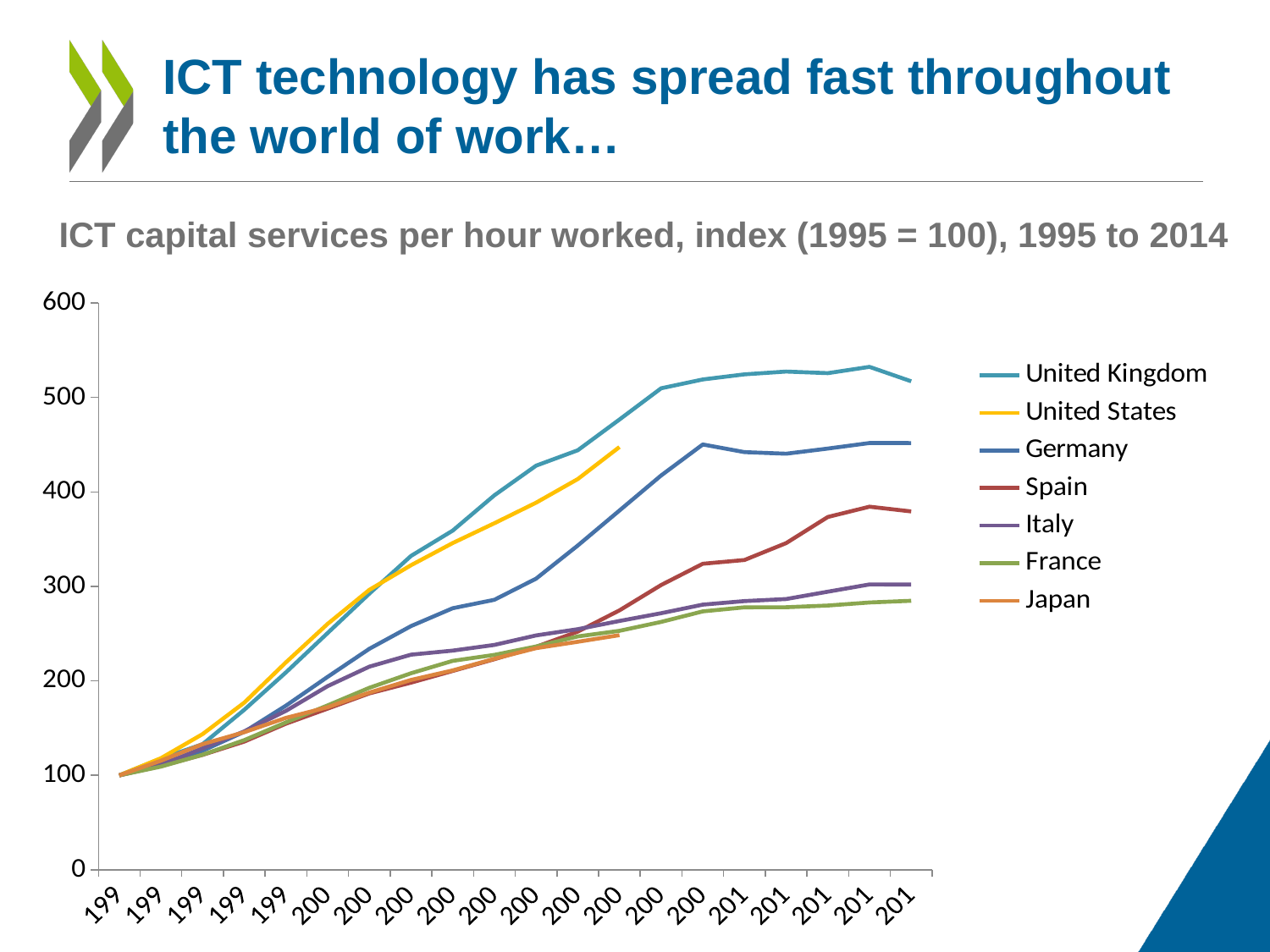

# ICT technology has spread fast throughout the world of work…
ICT capital services per hour worked, index (1995 = 100), 1995 to 2014

### Chart

| Category | United Kingdom | United States | Germany | Spain | Italy | France | Japan |
|---|---|---|---|---|---|---|---|
| 1995 | 100.0 | 100.0 | 100.0 | 100.0 | 100.0 | 100.0 | 100.0 |
| 1996 | 117.8038297656347 | 118.21342594272105 | 112.32835562786335 | 109.88319227177348 | 111.19160764448257 | 109.2406257349098 | 115.5648178102766 |
| 1997 | 132.97058256128824 | 143.66096889923233 | 126.11100977976982 | 121.69440828373438 | 128.68066386206772 | 121.86817422584933 | 133.0461698029436 |
| 1998 | 169.4444286146628 | 177.0192031030427 | 146.14271676995267 | 135.76338884573588 | 146.5481213470461 | 137.27574899866104 | 145.73180513646614 |
| 1999 | 209.06729784237214 | 219.66353836451037 | 173.79032997056618 | 154.73335393082758 | 168.28717589434743 | 156.0809260784996 | 160.84537703443934 |
| 2000 | 250.65249588102384 | 260.3600453904489 | 204.28388322210773 | 170.63984123249983 | 194.41239640099633 | 174.04231515911664 | 172.10420779228303 |
| 2001 | 292.37337354278696 | 296.3968826911339 | 233.9667527948628 | 186.7399677462717 | 215.09221294347483 | 192.6560240064171 | 187.5974651659522 |
| 2002 | 332.3041076979515 | 322.4827071106751 | 258.0618662973404 | 198.1345689156696 | 227.76972673733164 | 208.04924787504046 | 201.0265262005578 |
| 2003 | 359.04961840280214 | 345.91190448332696 | 276.91742735668333 | 210.5022949987731 | 232.05458200188704 | 221.19480477595056 | 211.07154871258635 |
| 2004 | 396.47039544388895 | 366.84632776585084 | 285.84088309277314 | 222.93047647647987 | 238.11669955522277 | 227.5541156461998 | 223.4296744628523 |
| 2005 | 427.8550012170588 | 388.6459854119446 | 308.19791977053177 | 236.05482564376402 | 248.09638126016083 | 236.48108398393282 | 234.6388670514329 |
| 2006 | 444.12906846676293 | 413.6522764255427 | 343.2989845807186 | 252.1505976847589 | 254.78973570019042 | 247.0787697864482 | 241.41329652139564 |
| 2007 | 476.6547219524717 | 447.57228988128867 | 380.31656535920916 | 274.6783313417725 | 263.38954094166104 | 252.96863818995226 | 248.38331547412486 |
| 2008 | 509.7284026869183 | None | 417.37520674063785 | 301.46590975964244 | 271.64619686393394 | 262.4318506645949 | None |
| 2009 | 519.0828063124667 | None | 450.2941948109776 | 324.0211200041702 | 280.70614773183763 | 273.57616300158764 | None |
| 2010 | 524.5065475488558 | None | 442.16854284165845 | 327.93370135179237 | 284.48415070217703 | 277.8778314533655 | None |
| 2011 | 527.4710454866549 | None | 440.4782831852593 | 345.868228942921 | 286.64470873689214 | 277.9874520098864 | None |
| 2012 | 525.7660538640124 | None | 445.91929963152563 | 373.4975551990318 | 294.3939362580146 | 279.7916425520299 | None |
| 2013 | 532.4358871927712 | None | 451.83396939714567 | 384.4193802965886 | 302.0639822396694 | 282.99234303428267 | None |
| 2014 | 517.1496380664598 | None | 451.7753144143604 | 379.3956436195891 | 302.03810916623837 | 284.80902385284014 | None |